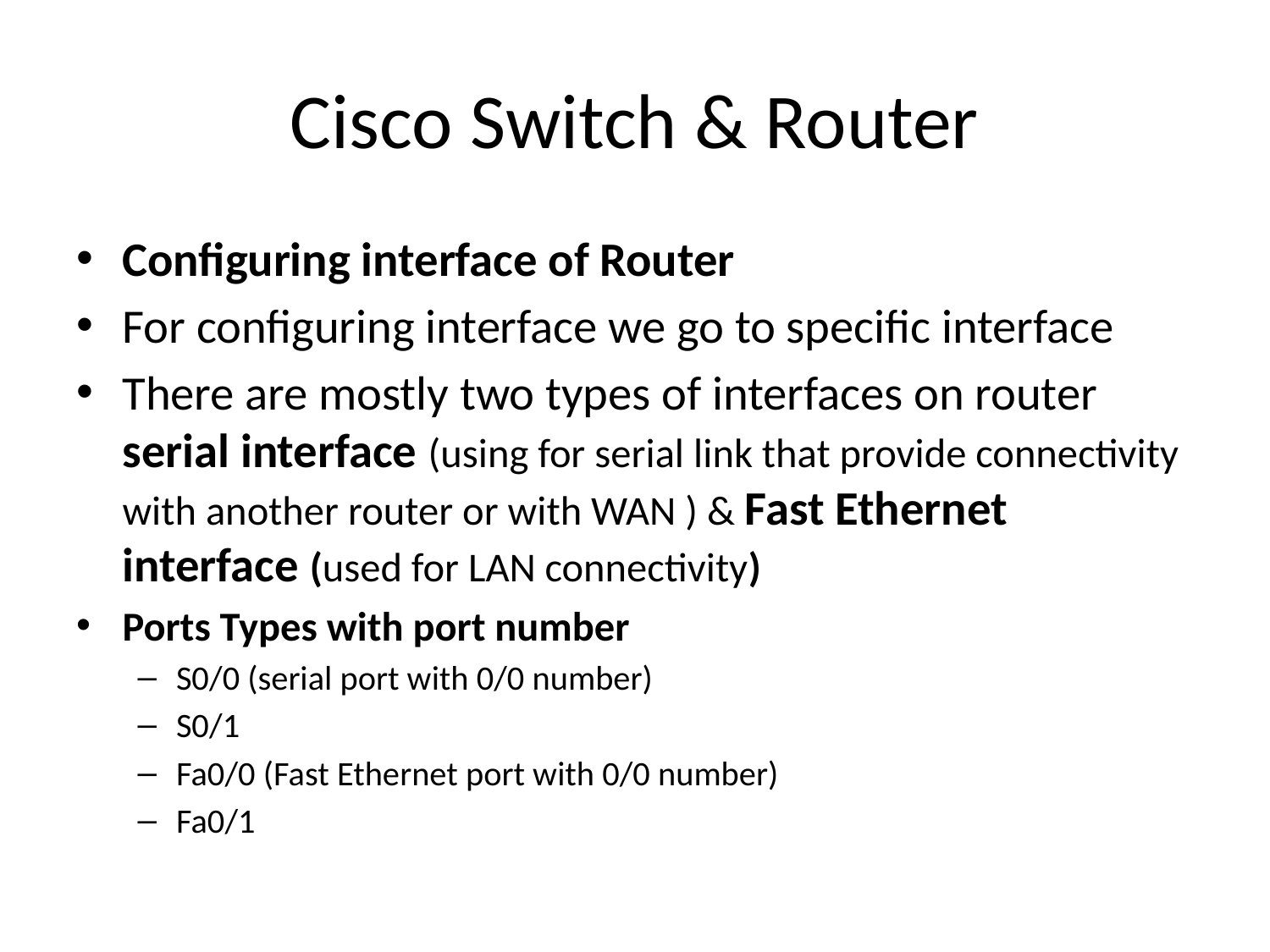

# Cisco Switch & Router
Configuring interface of Router
For configuring interface we go to specific interface
There are mostly two types of interfaces on router serial interface (using for serial link that provide connectivity with another router or with WAN ) & Fast Ethernet interface (used for LAN connectivity)
Ports Types with port number
S0/0 (serial port with 0/0 number)
S0/1
Fa0/0 (Fast Ethernet port with 0/0 number)
Fa0/1